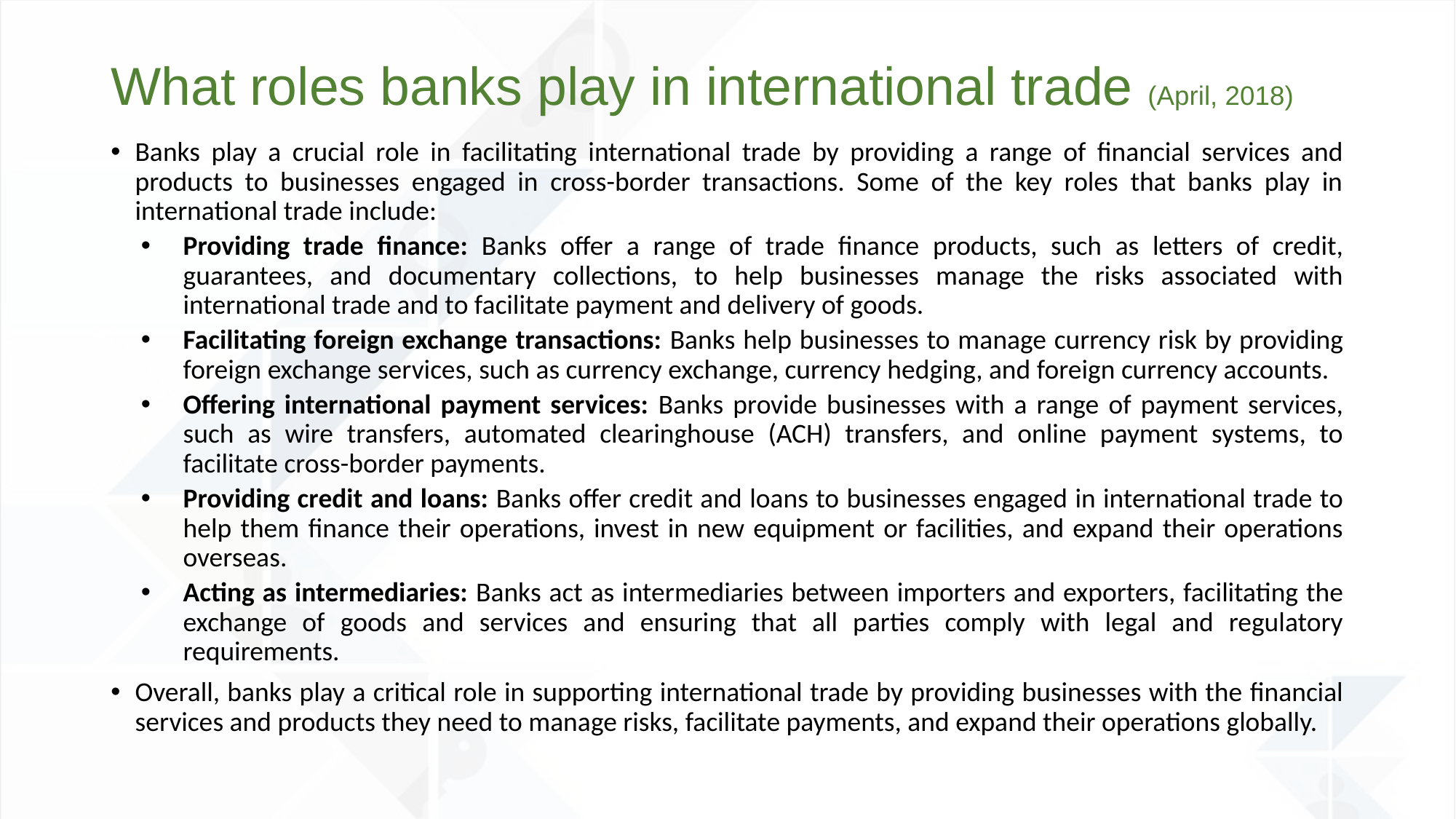

# What roles banks play in international trade (April, 2018)
Banks play a crucial role in facilitating international trade by providing a range of financial services and products to businesses engaged in cross-border transactions. Some of the key roles that banks play in international trade include:
Providing trade finance: Banks offer a range of trade finance products, such as letters of credit, guarantees, and documentary collections, to help businesses manage the risks associated with international trade and to facilitate payment and delivery of goods.
Facilitating foreign exchange transactions: Banks help businesses to manage currency risk by providing foreign exchange services, such as currency exchange, currency hedging, and foreign currency accounts.
Offering international payment services: Banks provide businesses with a range of payment services, such as wire transfers, automated clearinghouse (ACH) transfers, and online payment systems, to facilitate cross-border payments.
Providing credit and loans: Banks offer credit and loans to businesses engaged in international trade to help them finance their operations, invest in new equipment or facilities, and expand their operations overseas.
Acting as intermediaries: Banks act as intermediaries between importers and exporters, facilitating the exchange of goods and services and ensuring that all parties comply with legal and regulatory requirements.
Overall, banks play a critical role in supporting international trade by providing businesses with the financial services and products they need to manage risks, facilitate payments, and expand their operations globally.